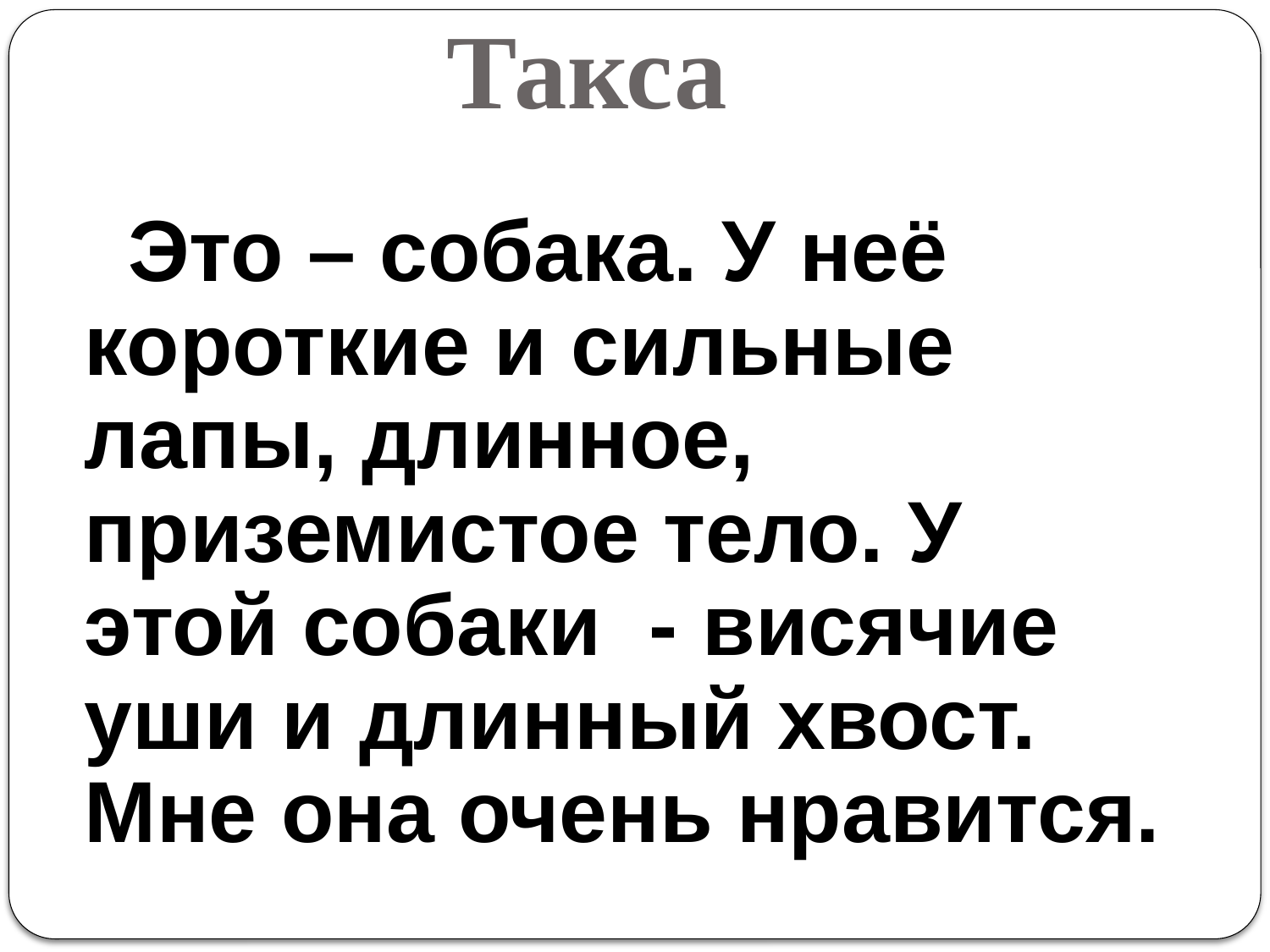

Такса

     Это – собака. У неё короткие и сильные лапы, длинное, приземистое тело. У этой собаки  - висячие уши и длинный хвост. Мне она очень нравится.